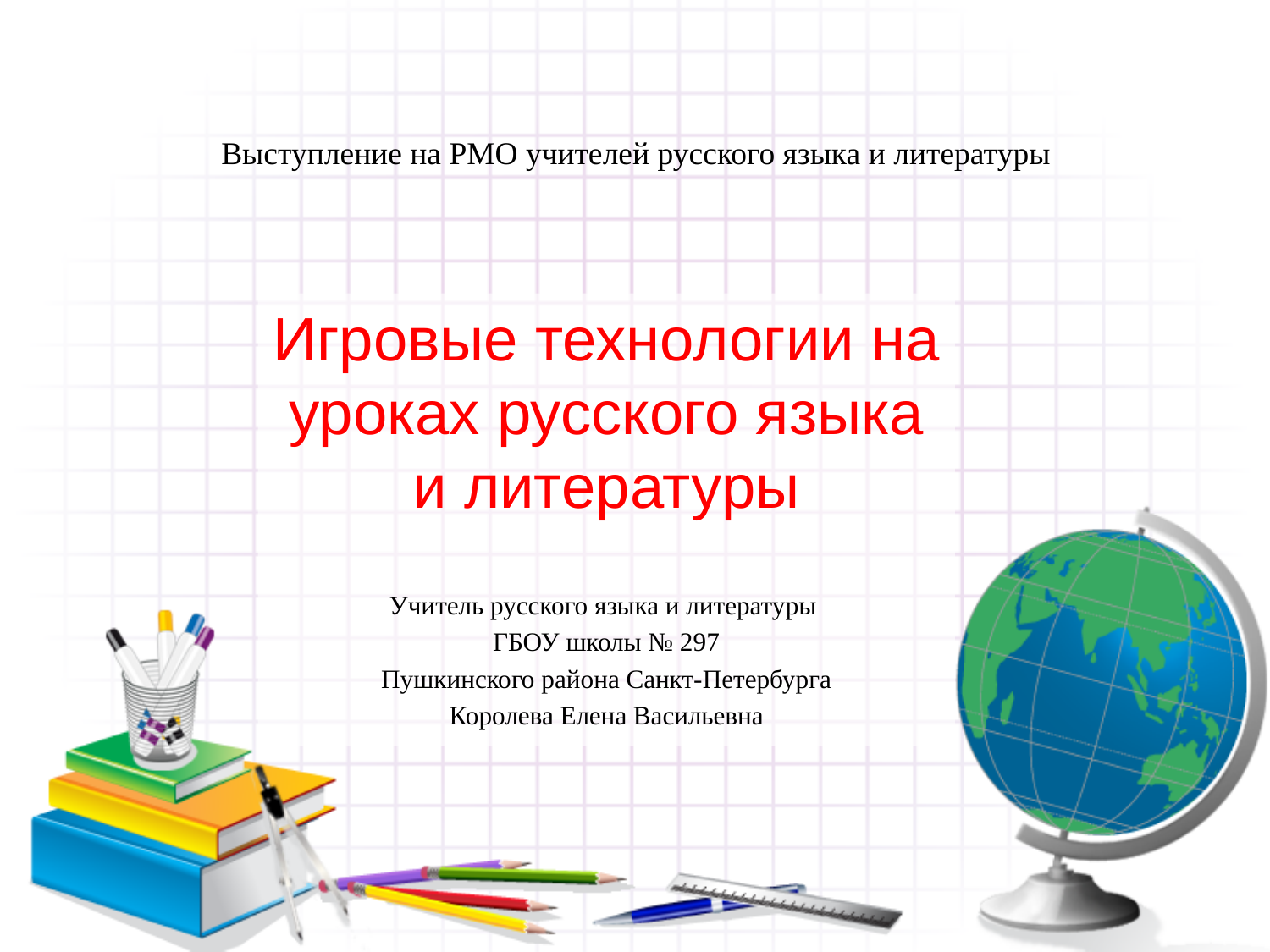

# Выступление на РМО учителей русского языка и литературы
Игровые технологии на уроках русского языка и литературы

Учитель русского языка и литературы
ГБОУ школы № 297
Пушкинского района Санкт-Петербурга
Королева Елена Васильевна